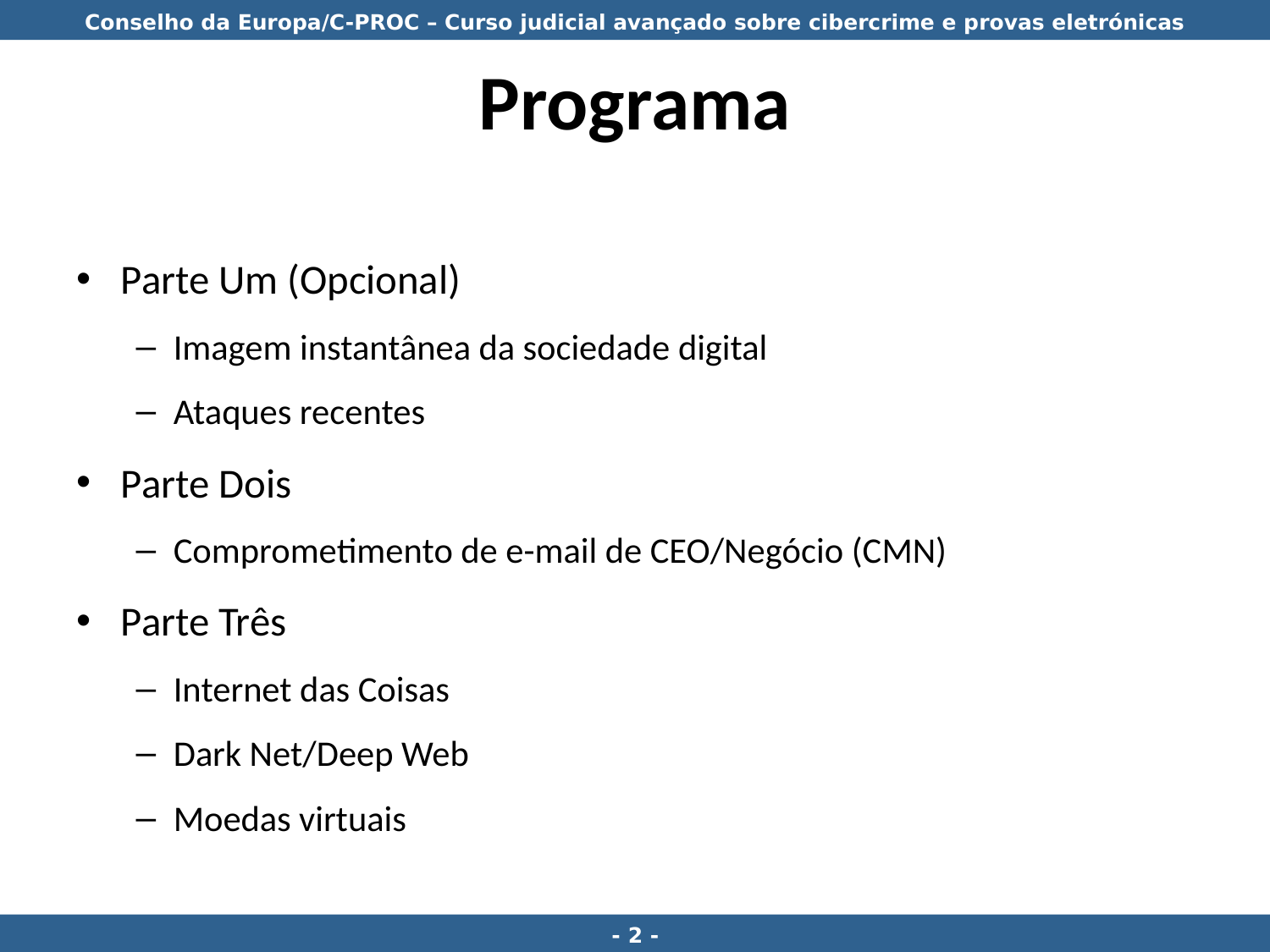

# Programa
Parte Um (Opcional)
Imagem instantânea da sociedade digital
Ataques recentes
Parte Dois
Comprometimento de e-mail de CEO/Negócio (CMN)
Parte Três
Internet das Coisas
Dark Net/Deep Web
Moedas virtuais